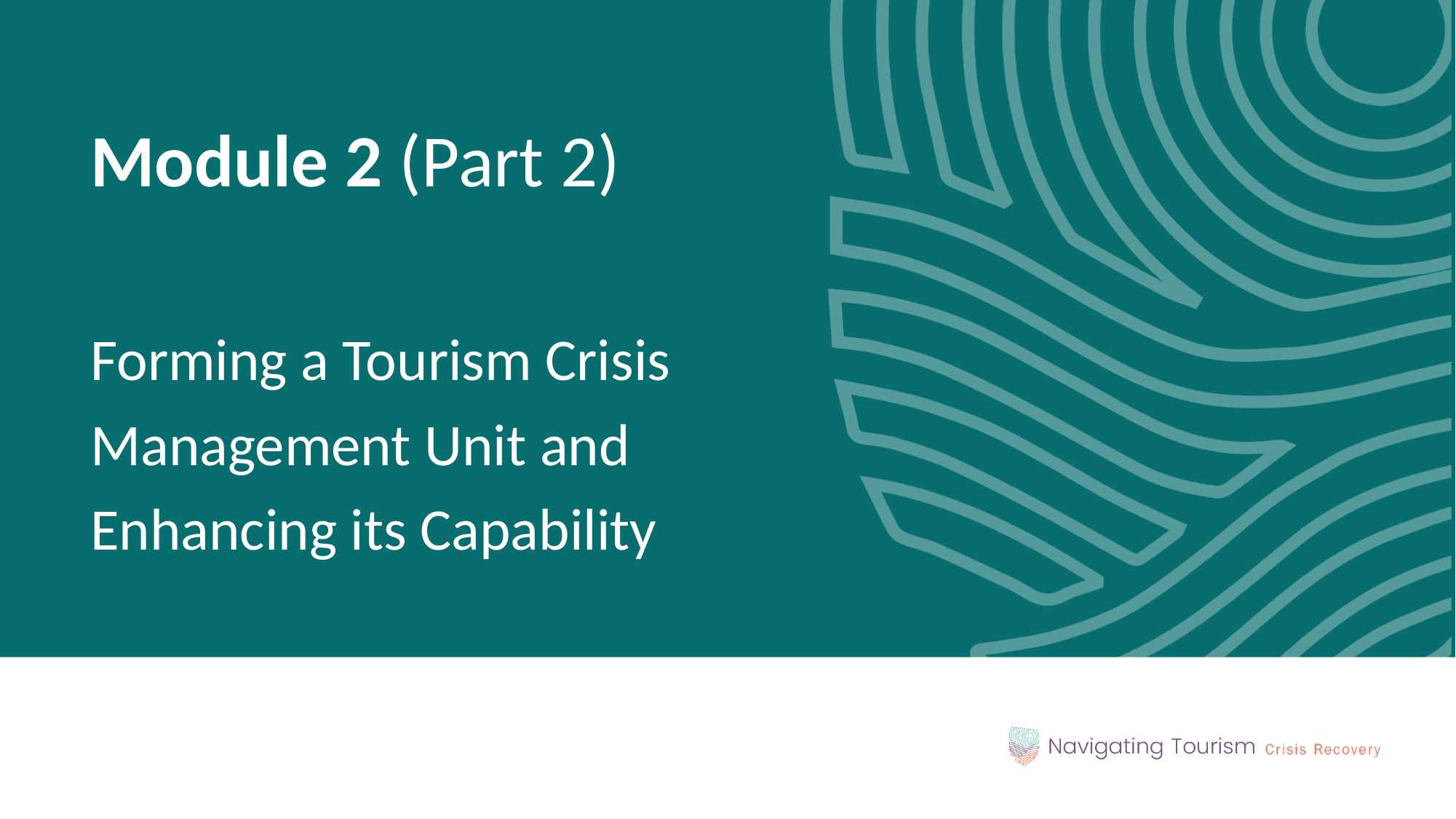

Module 2 (Part 2)

Forming a Tourism Crisis Management Unit and Enhancing its Capability